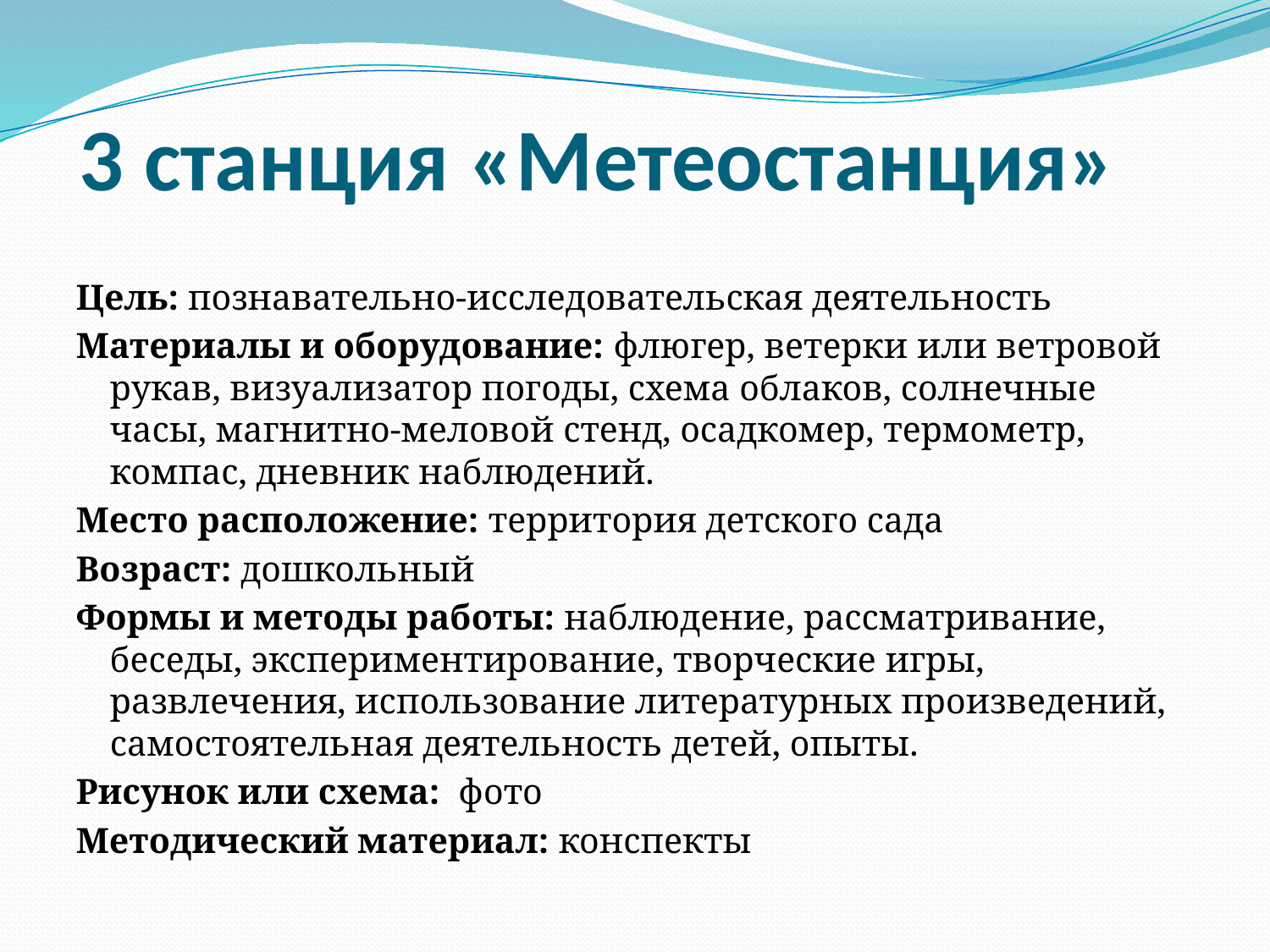

# 3 станция «Метеостанция»
Цель: познавательно-исследовательская деятельность
Материалы и оборудование: флюгер, ветерки или ветровой рукав, визуализатор погоды, схема облаков, солнечные часы, магнитно-меловой стенд, осадкомер, термометр, компас, дневник наблюдений.
Место расположение: территория детского сада
Возраст: дошкольный
Формы и методы работы: наблюдение, рассматривание, беседы, экспериментирование, творческие игры, развлечения, использование литературных произведений, самостоятельная деятельность детей, опыты.
Рисунок или схема:  фото
Методический материал: конспекты